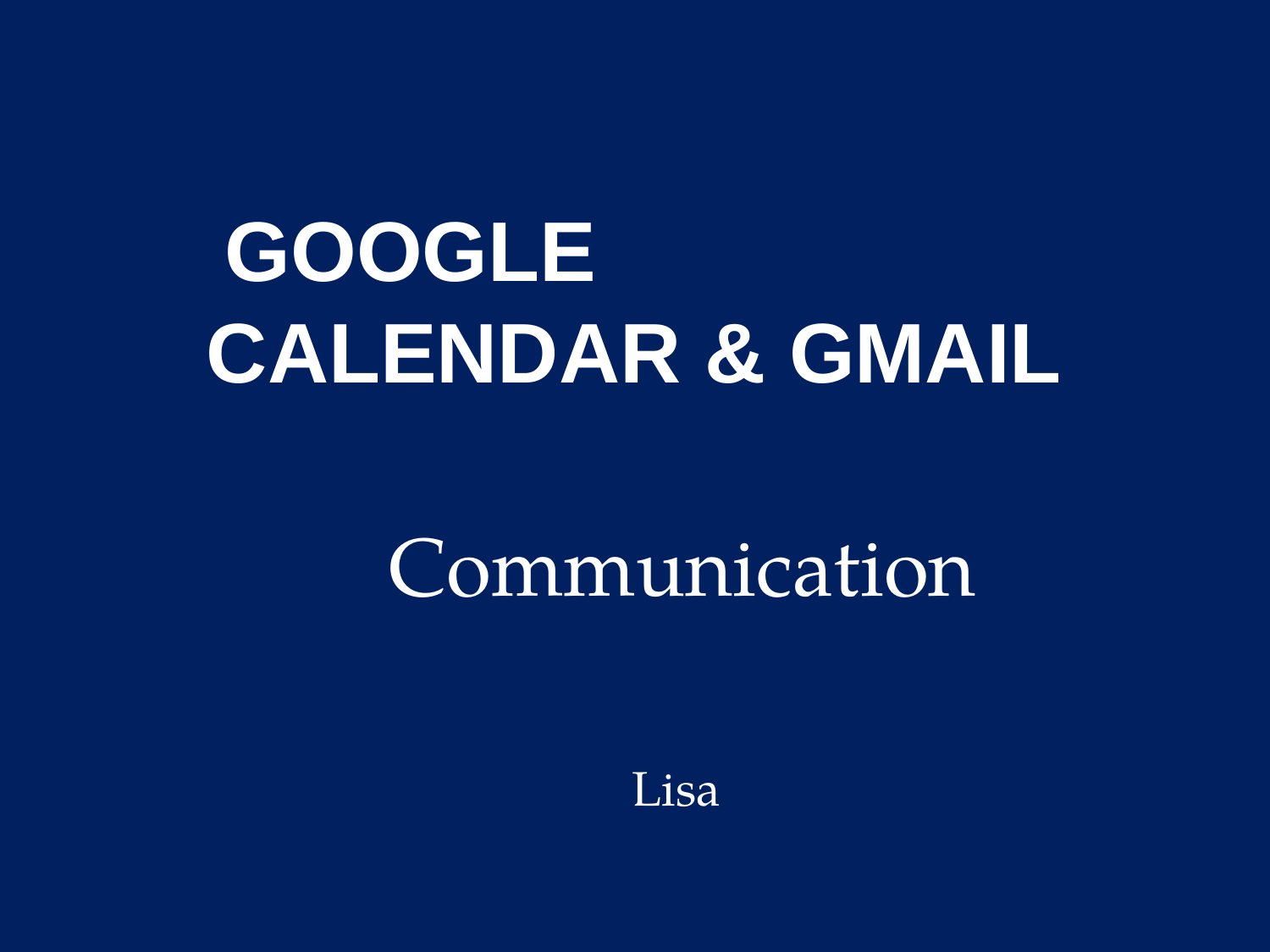

# Google                     Calendar & Gmail
Communication

Lisa